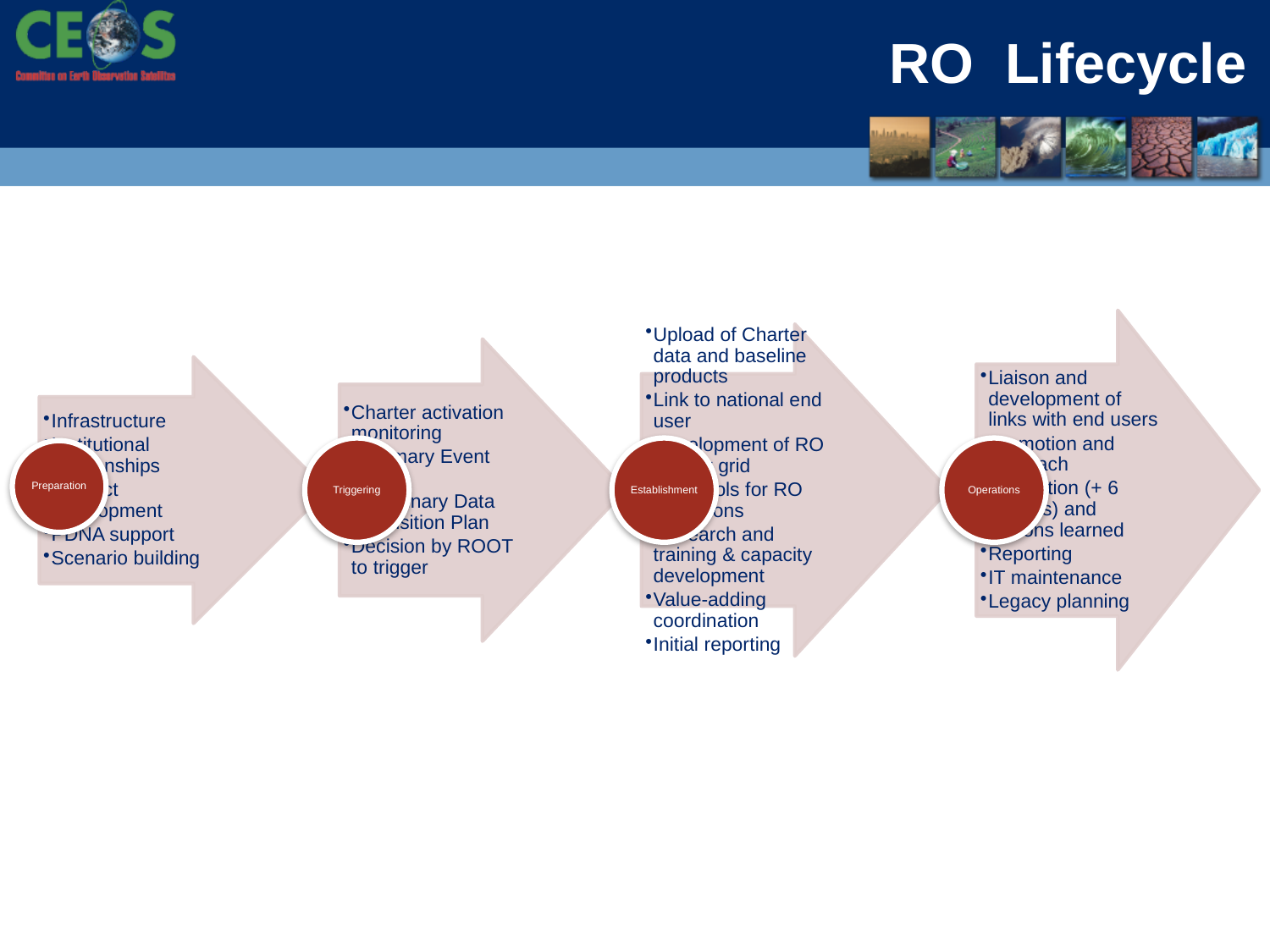

# RO  Lifecycle
Infrastructure
Institutional relationships
Product development
PDNA support
Scenario building
Preparation
Charter activation monitoring
Summary Event Report
Preliminary Data Acquisition Plan
Decision by ROOT to trigger
Triggering
Upload of Charter data and baseline products
Link to national end user
Development of RO activity grid
 Protocols for RO operations
Research and training & capacity development
Value-adding coordination
Initial reporting
Establishment
Liaison and development of  links with end users
Promotion and Outreach
Evaluation (+ 6 months) and lessons learned
Reporting
IT maintenance
Legacy planning
Operations